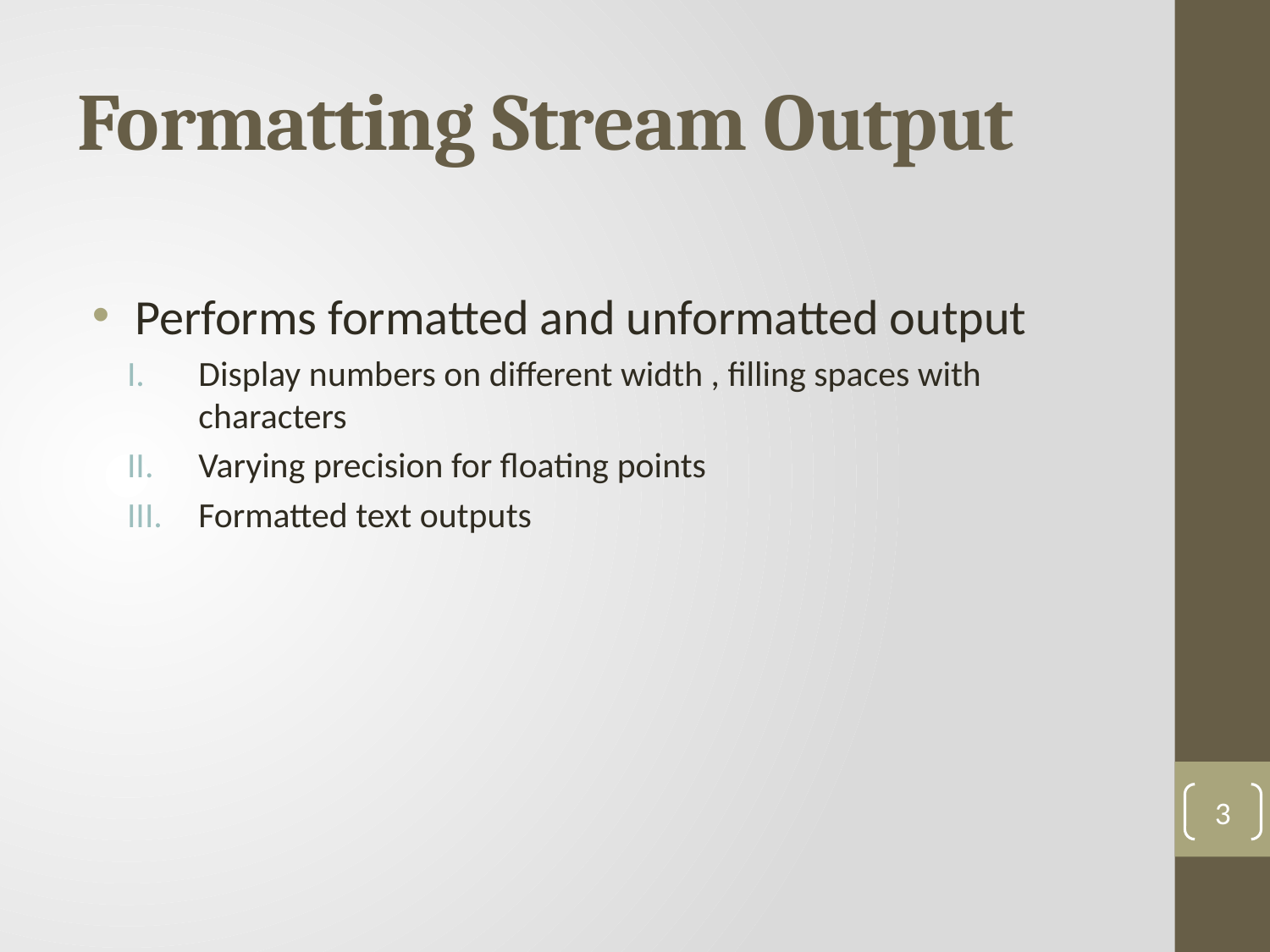

# Formatting Stream Output

 Performs formatted and unformatted output
Display numbers on different width , filling spaces with characters
Varying precision for floating points
Formatted text outputs

3